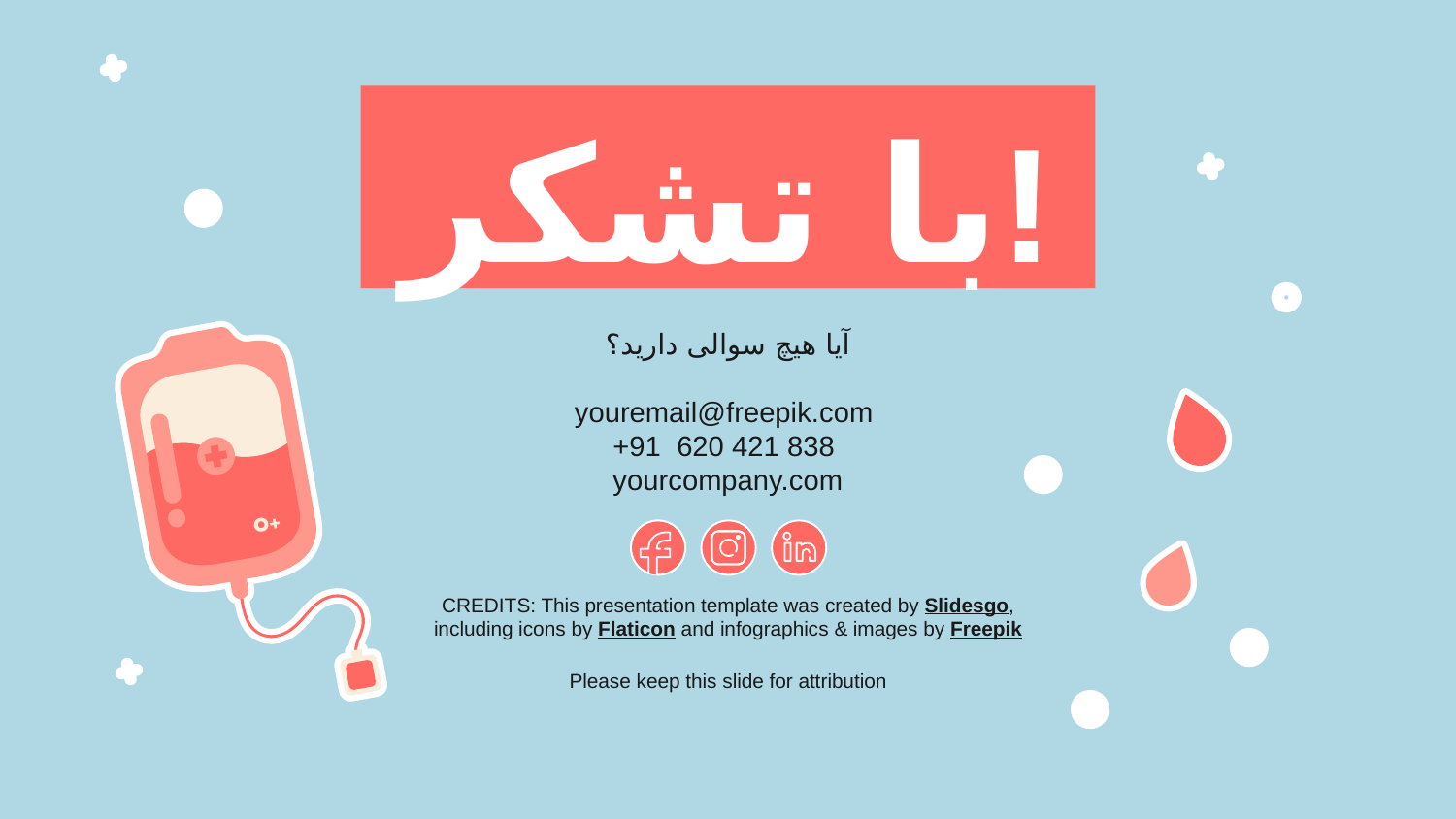

# با تشکر!
آیا هیچ سوالی دارید؟

youremail@freepik.com
+91  620 421 838
yourcompany.com

Please keep this slide for attribution